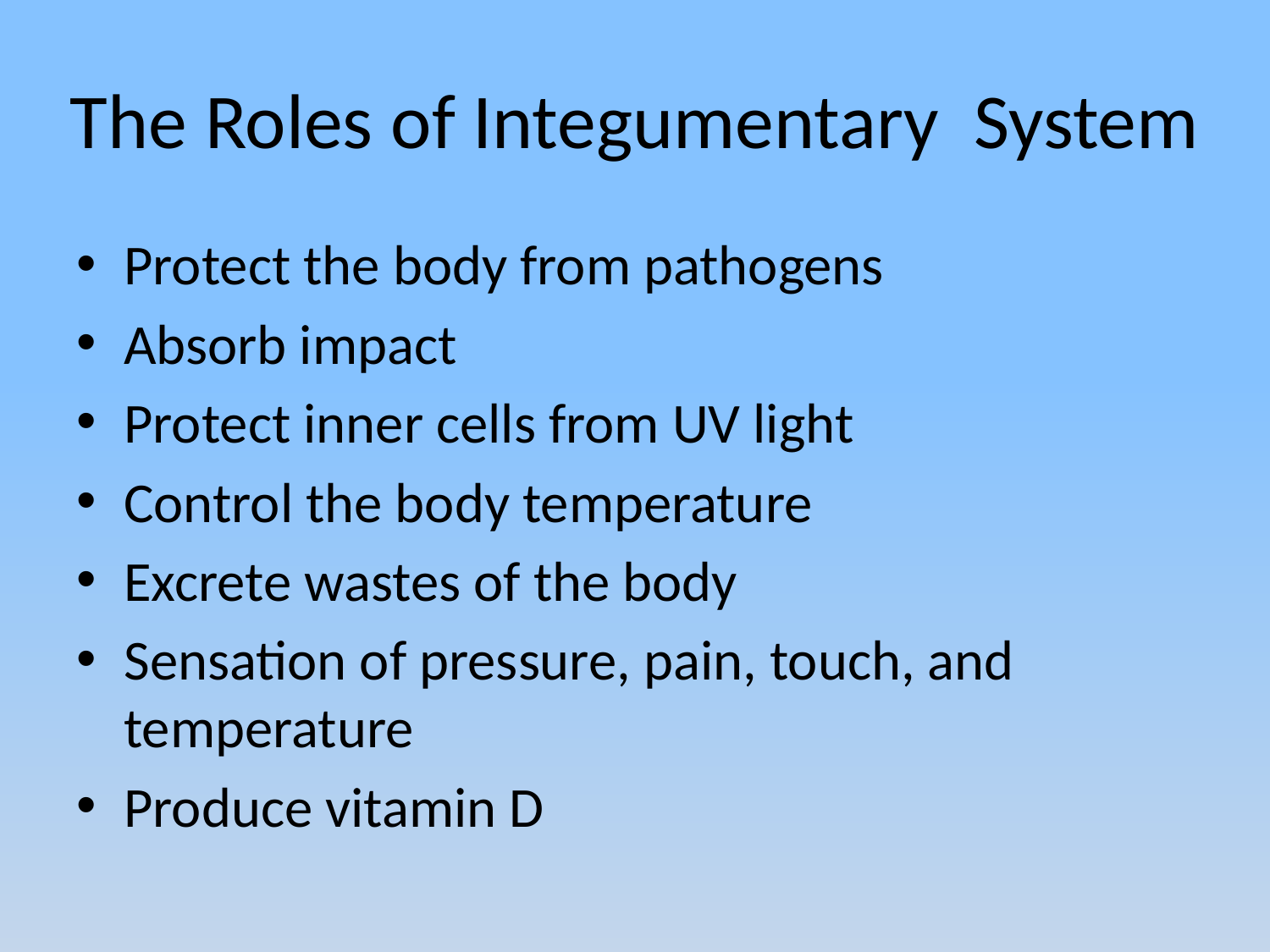

# The Roles of Integumentary  System
Protect the body from pathogens
Absorb impact
Protect inner cells from UV light
Control the body temperature
Excrete wastes of the body
Sensation of pressure, pain, touch, and temperature
Produce vitamin D